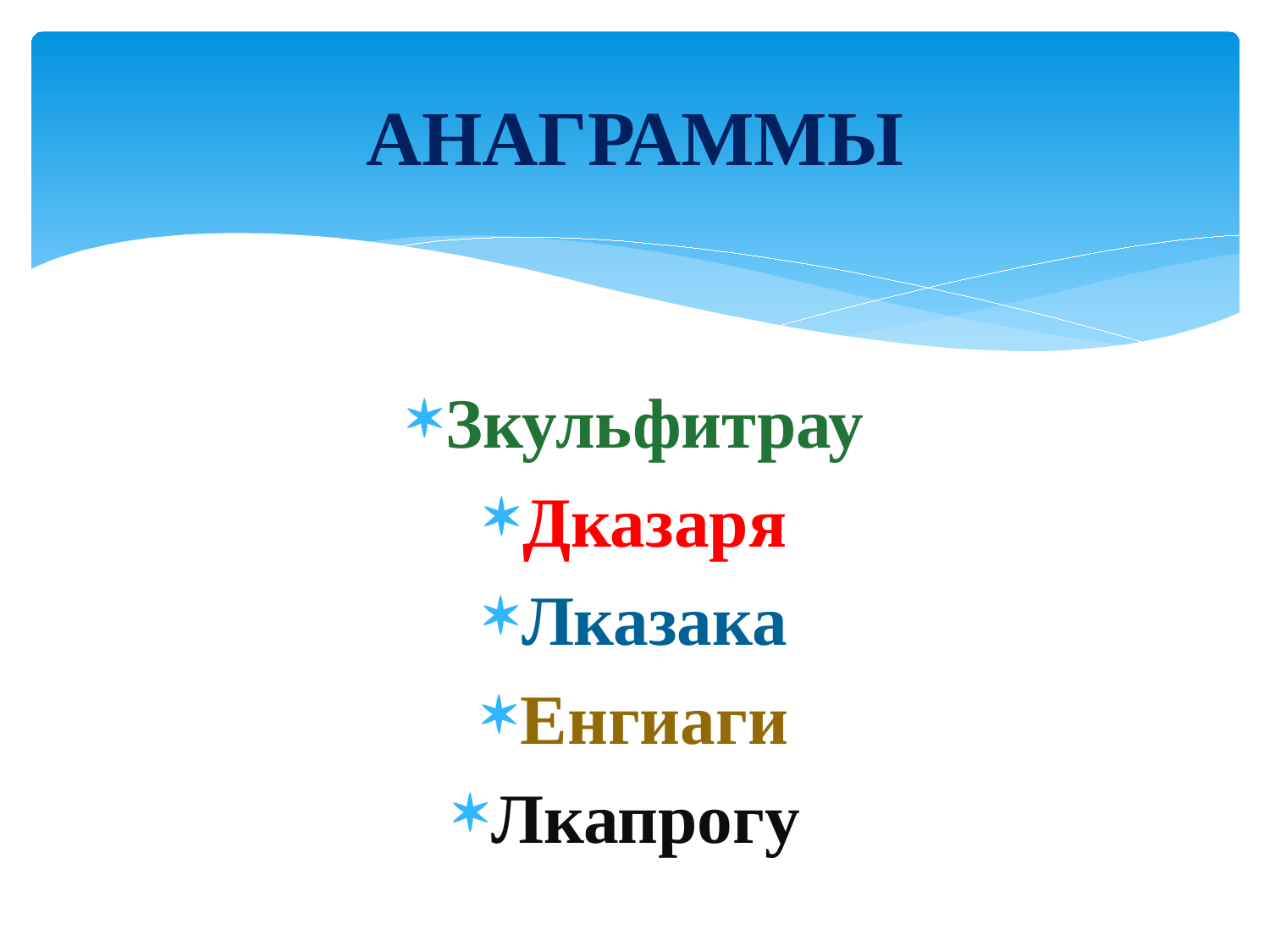

# АНАГРАММЫ
Зкульфитрау
Дказаря
Лказака
Енгиаги
Лкапрогу